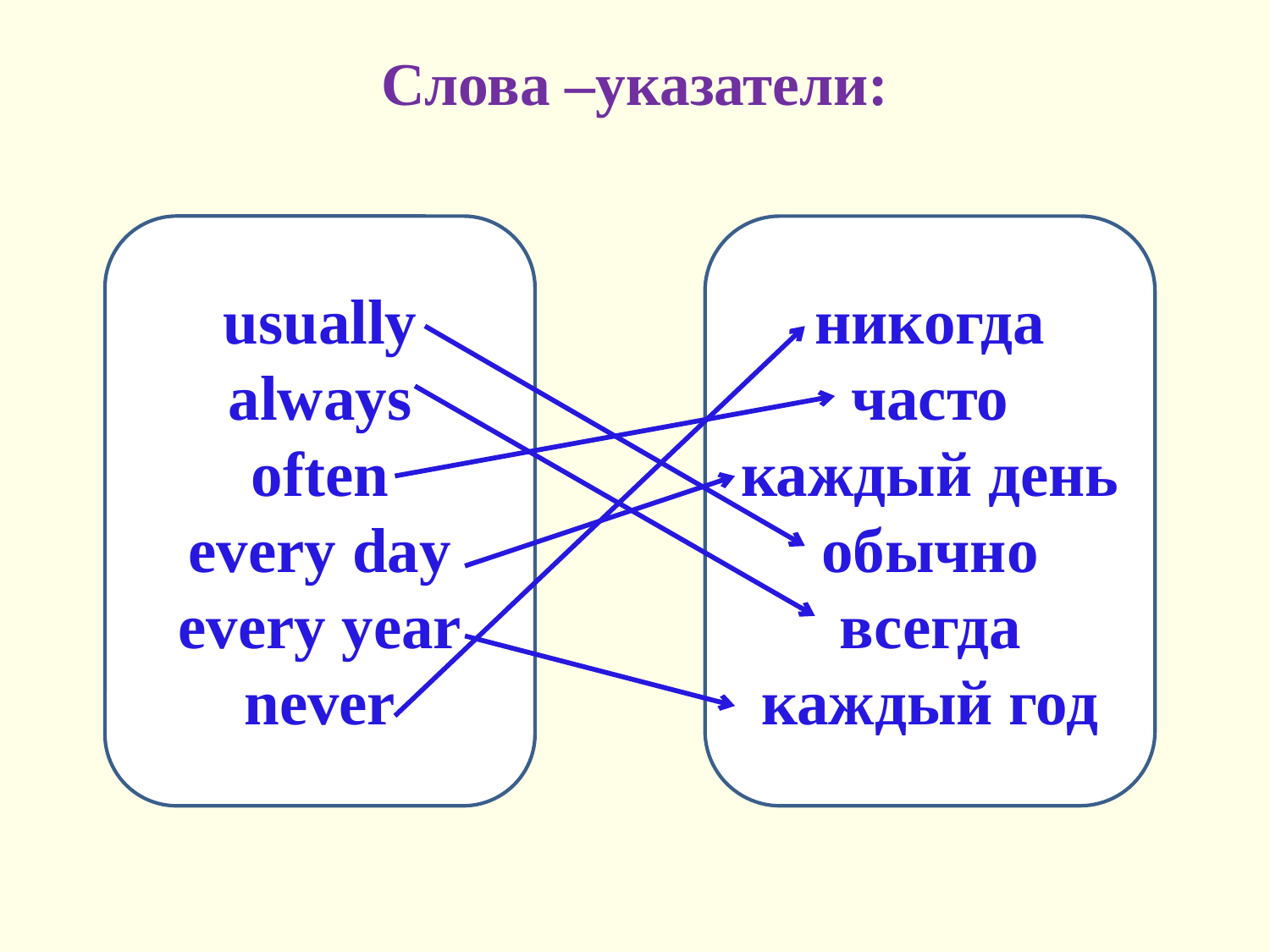

# Слова –указатели:

usually
always
often
every day
every year
never

никогда
часто
каждый день
обычно
всегда
каждый год